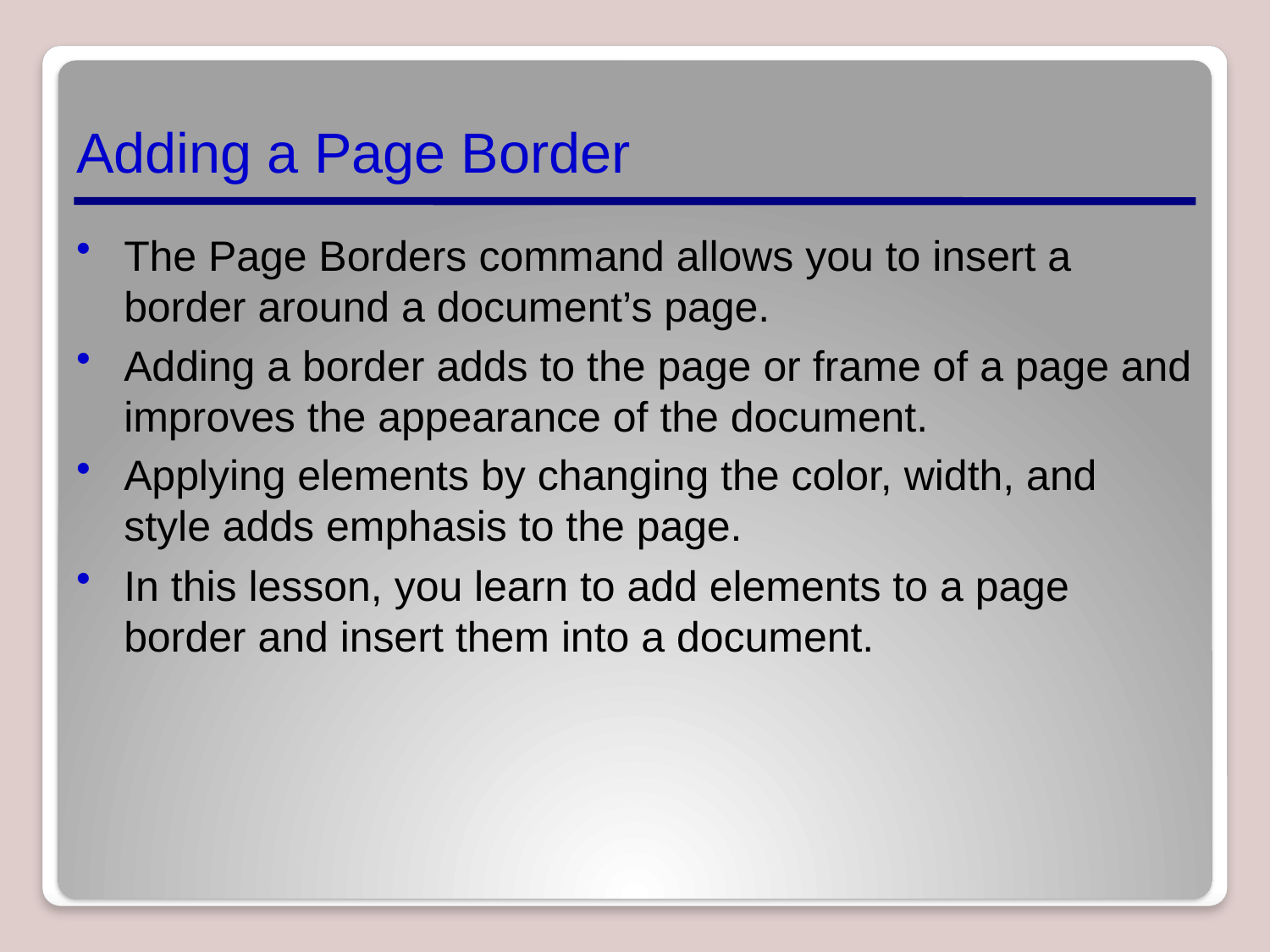

# Adding a Page Border
The Page Borders command allows you to insert a border around a document’s page.
Adding a border adds to the page or frame of a page and improves the appearance of the document.
Applying elements by changing the color, width, and style adds emphasis to the page.
In this lesson, you learn to add elements to a page border and insert them into a document.